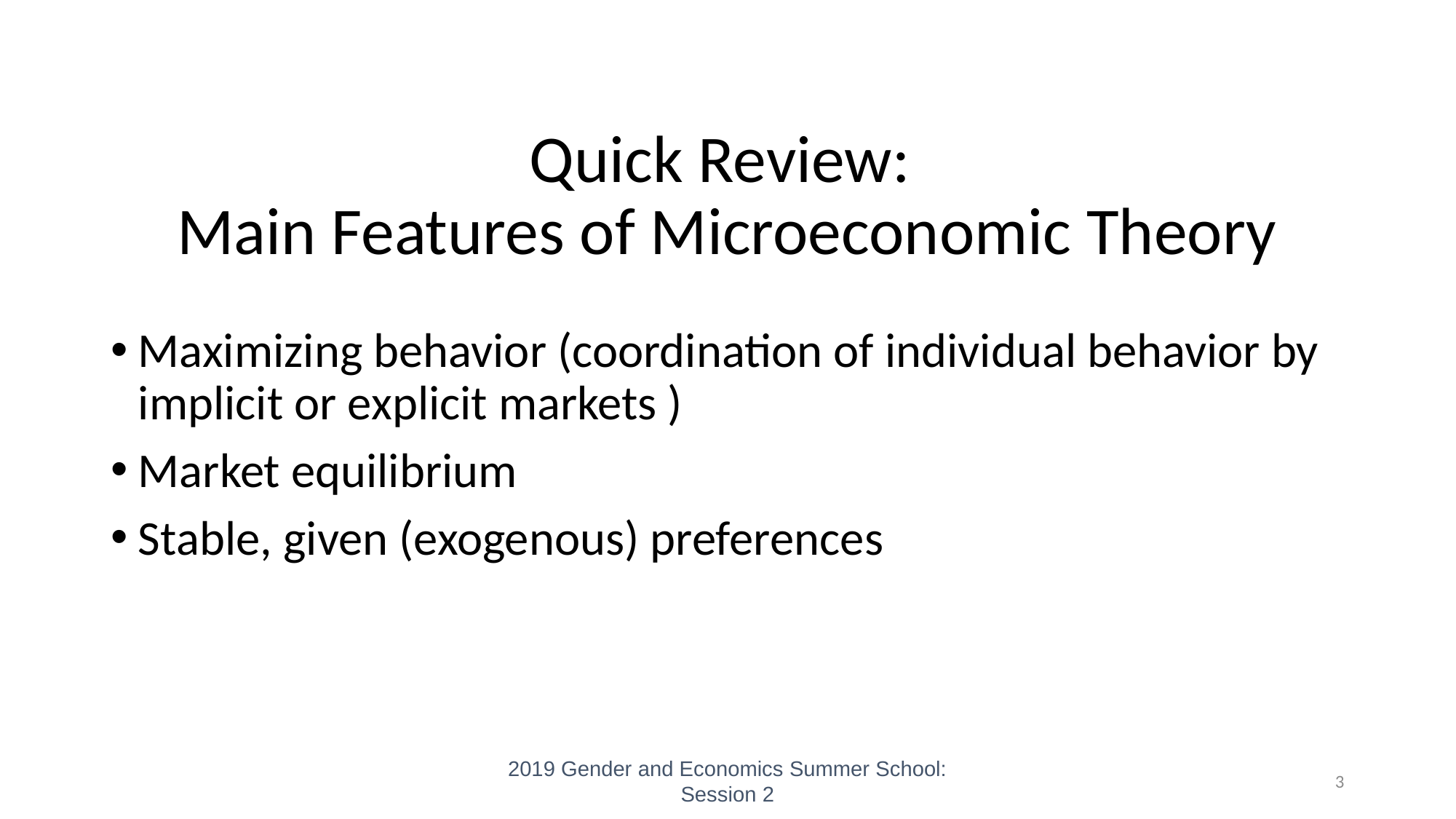

# Quick Review: Main Features of Microeconomic Theory
Maximizing behavior (coordination of individual behavior by implicit or explicit markets )
Market equilibrium
Stable, given (exogenous) preferences
2019 Gender and Economics Summer School: Session 2
3